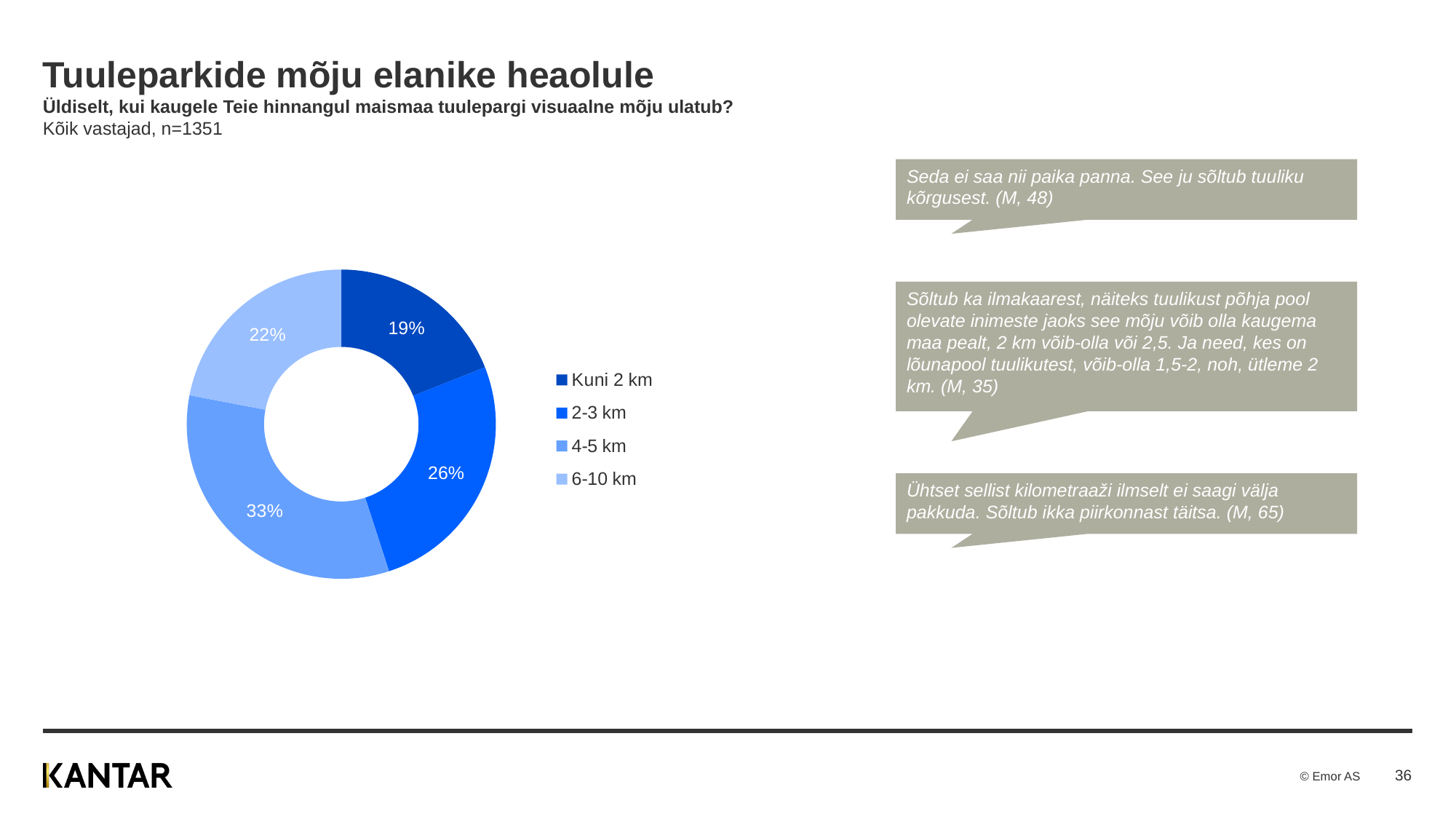

# Tuuleparkide mõju elanike heaolule Üldiselt, kui kaugele Teie hinnangul maismaa tuulepargi visuaalne mõju ulatub? Kõik vastajad, n=1351
Seda ei saa nii paika panna. See ju sõltub tuuliku kõrgusest. (M, 48)

### Chart

| Category | Column2 |
|---|---|
| Kuni 2 km | 19.0 |
| 2-3 km | 26.0 |
| 4-5 km | 33.0 |
| 6-10 km | 22.0 |
Sõltub ka ilmakaarest, näiteks tuulikust põhja pool olevate inimeste jaoks see mõju võib olla kaugema maa pealt, 2 km võib-olla või 2,5. Ja need, kes on lõunapool tuulikutest, võib-olla 1,5-2, noh, ütleme 2 km. (M, 35)
Ühtset sellist kilometraaži ilmselt ei saagi välja pakkuda. Sõltub ikka piirkonnast täitsa. (M, 65)
36